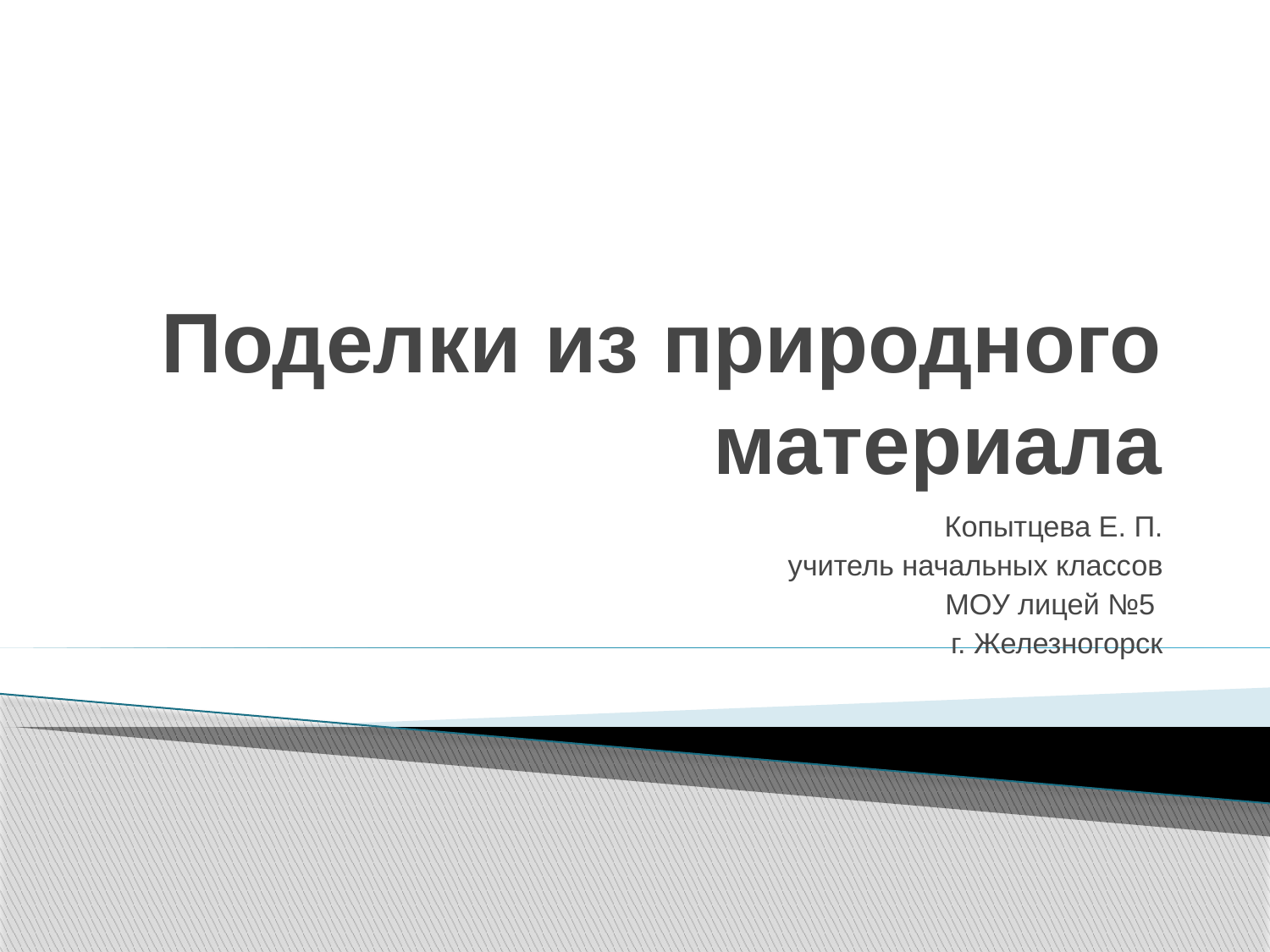

# Поделки из природного материала
Копытцева Е. П.
учитель начальных классов
МОУ лицей №5
г. Железногорск